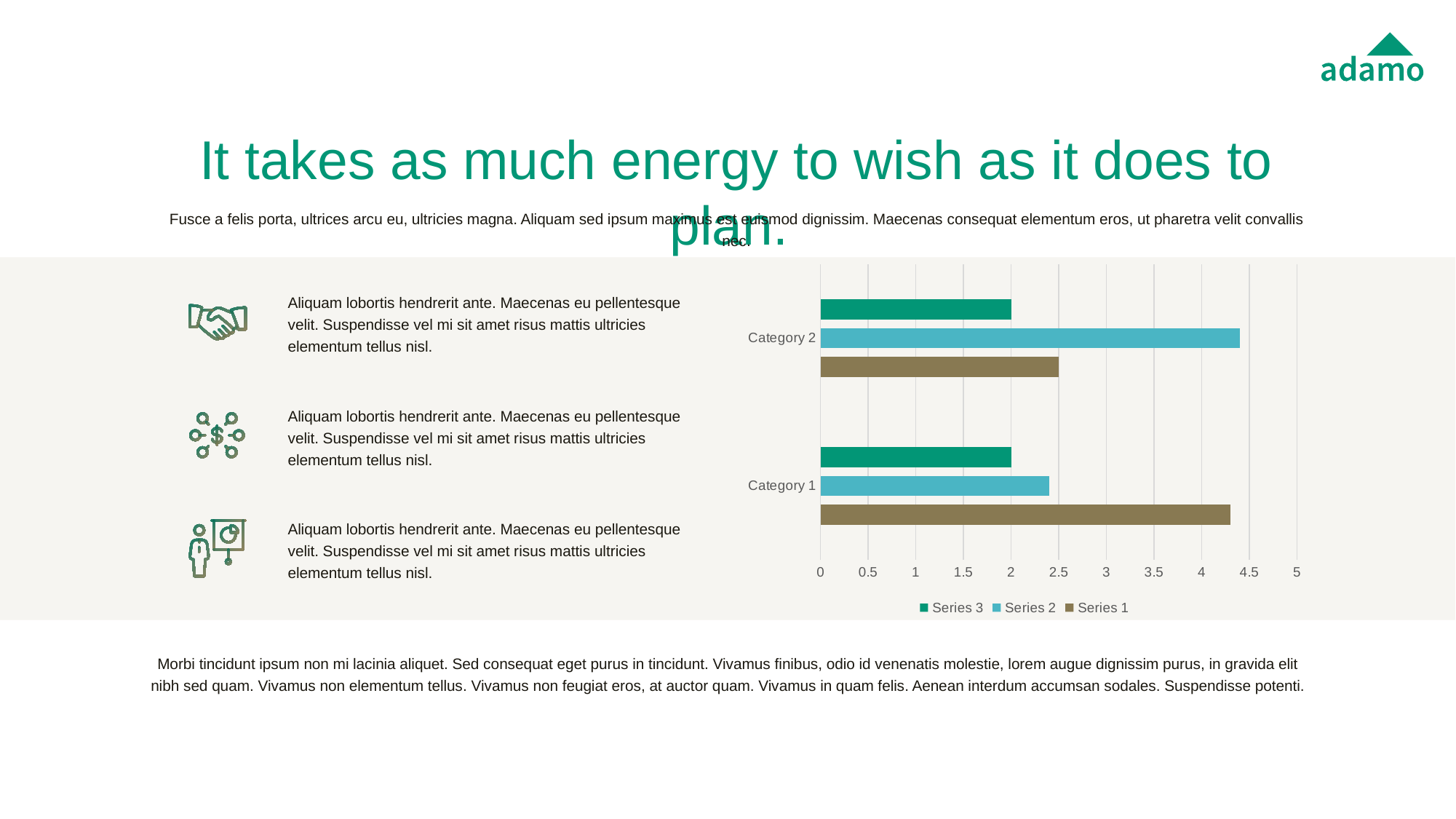

# It takes as much energy to wish as it does to plan.
Fusce a felis porta, ultrices arcu eu, ultricies magna. Aliquam sed ipsum maximus est euismod dignissim. Maecenas consequat elementum eros, ut pharetra velit convallis nec.

### Chart

| Category | Series 1 | Series 2 | Series 3 |
|---|---|---|---|
| Category 1 | 4.3 | 2.4 | 2.0 |
| Category 2 | 2.5 | 4.4 | 2.0 |
Aliquam lobortis hendrerit ante. Maecenas eu pellentesque velit. Suspendisse vel mi sit amet risus mattis ultricies elementum tellus nisl.

Aliquam lobortis hendrerit ante. Maecenas eu pellentesque velit. Suspendisse vel mi sit amet risus mattis ultricies elementum tellus nisl.

Aliquam lobortis hendrerit ante. Maecenas eu pellentesque velit. Suspendisse vel mi sit amet risus mattis ultricies elementum tellus nisl.

Morbi tincidunt ipsum non mi lacinia aliquet. Sed consequat eget purus in tincidunt. Vivamus finibus, odio id venenatis molestie, lorem augue dignissim purus, in gravida elit nibh sed quam. Vivamus non elementum tellus. Vivamus non feugiat eros, at auctor quam. Vivamus in quam felis. Aenean interdum accumsan sodales. Suspendisse potenti.